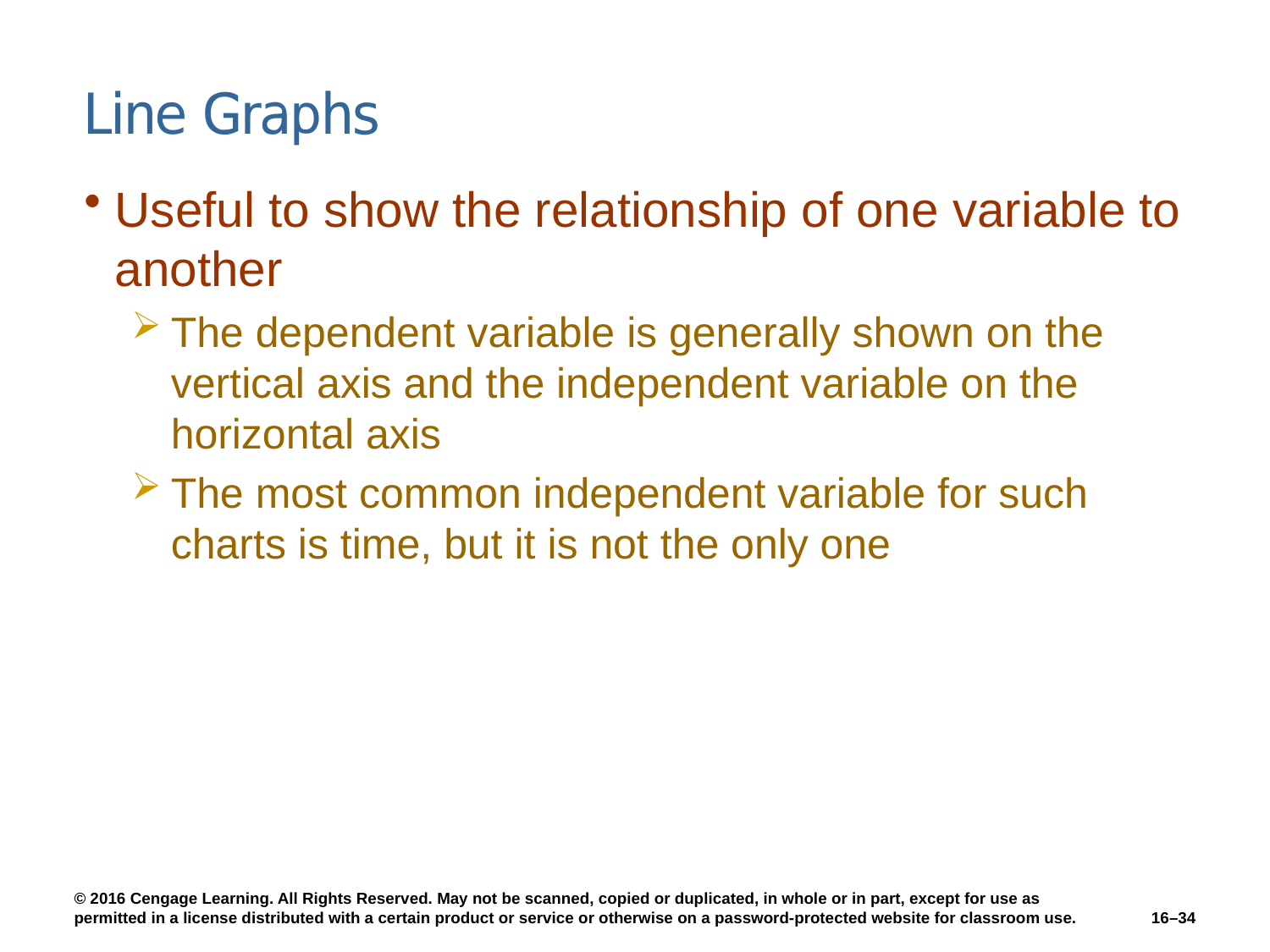

# Line Graphs
Useful to show the relationship of one variable to another
The dependent variable is generally shown on the vertical axis and the independent variable on the horizontal axis
The most common independent variable for such charts is time, but it is not the only one
16–34
© 2016 Cengage Learning. All Rights Reserved. May not be scanned, copied or duplicated, in whole or in part, except for use as permitted in a license distributed with a certain product or service or otherwise on a password-protected website for classroom use.